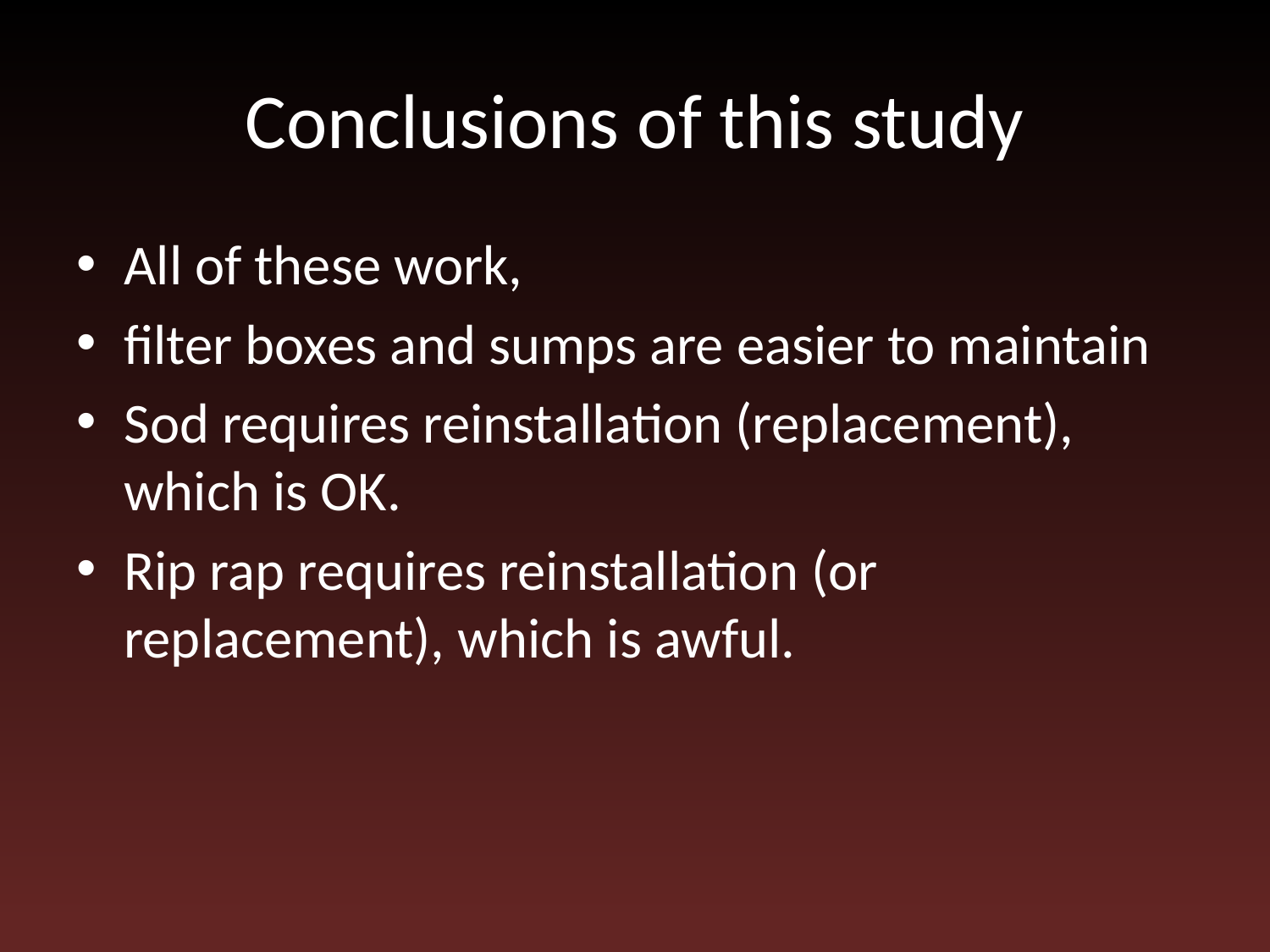

# Conclusions of this study
All of these work,
filter boxes and sumps are easier to maintain
Sod requires reinstallation (replacement), which is OK.
Rip rap requires reinstallation (or replacement), which is awful.